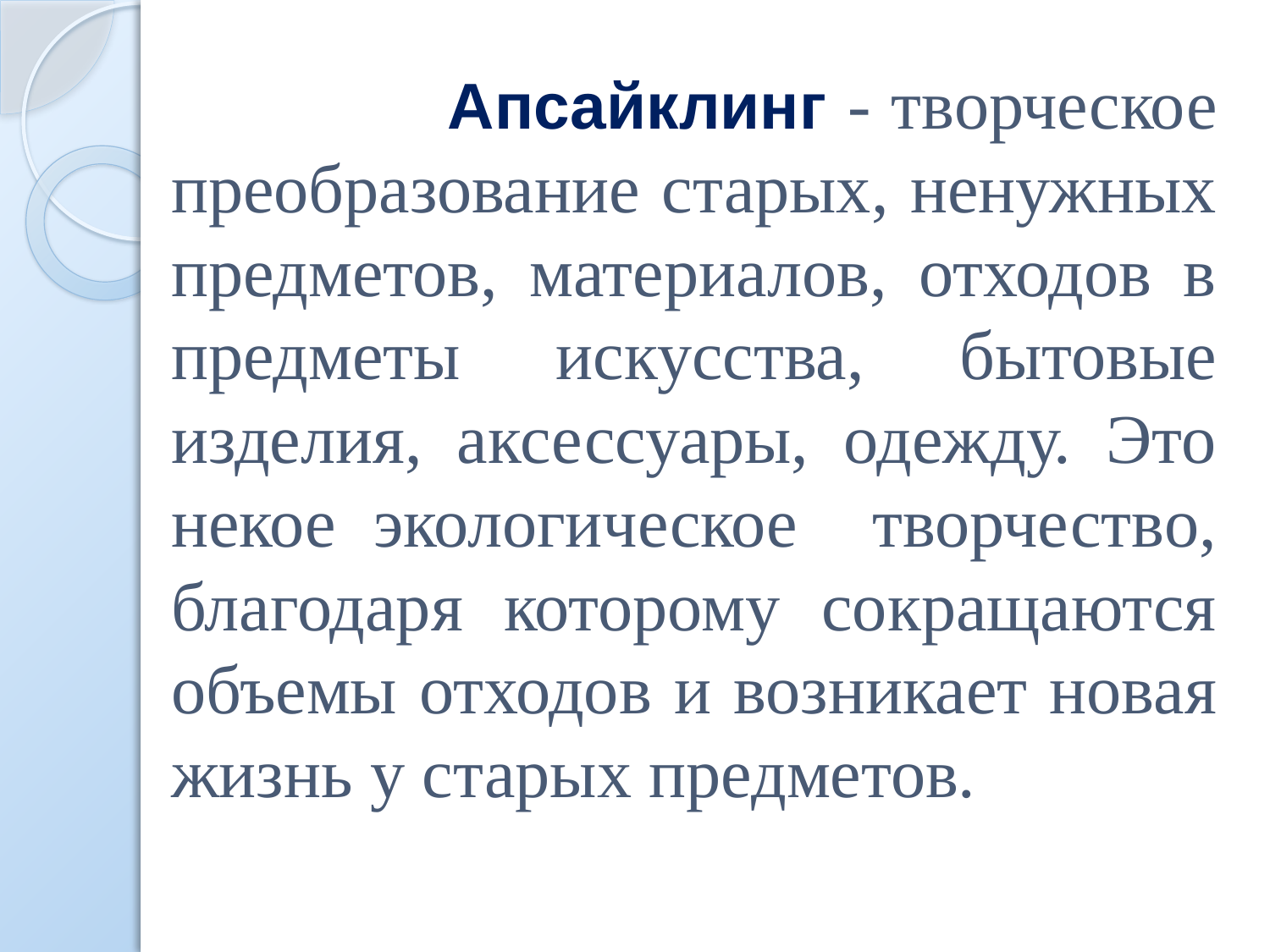

# Апсайклинг - творческое преобразование старых, ненужных предметов, материалов, отходов в предметы искусства, бытовые изделия, аксессуары, одежду. Это некое экологическое  творчество, благодаря которому сокращаются объемы отходов и возникает новая жизнь у старых предметов.